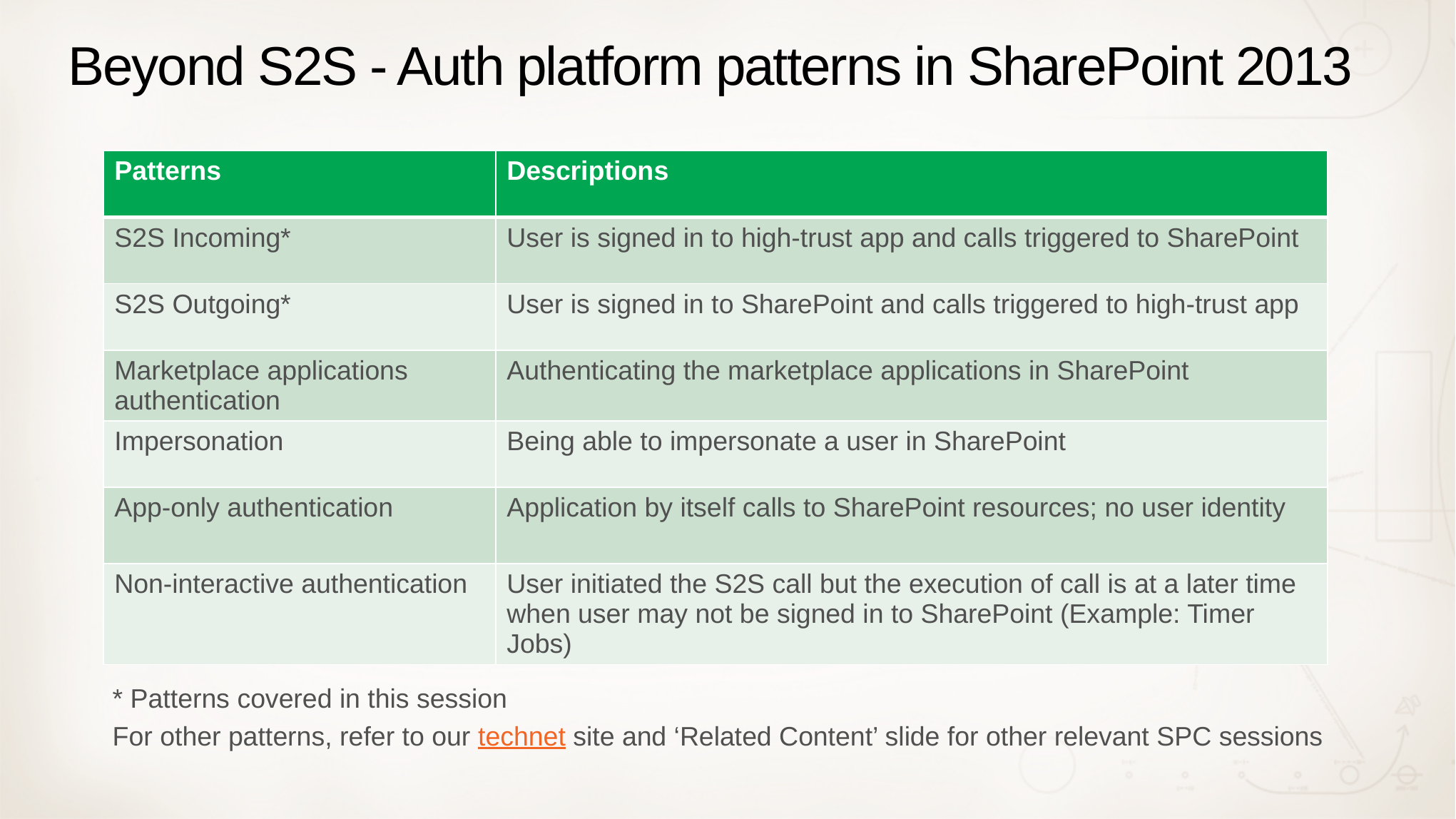

# Beyond S2S - Auth platform patterns in SharePoint 2013
| Patterns | Descriptions |
| --- | --- |
| S2S Incoming\* | User is signed in to high-trust app and calls triggered to SharePoint |
| S2S Outgoing\* | User is signed in to SharePoint and calls triggered to high-trust app |
| Marketplace applications authentication | Authenticating the marketplace applications in SharePoint |
| Impersonation | Being able to impersonate a user in SharePoint |
| App-only authentication | Application by itself calls to SharePoint resources; no user identity |
| Non-interactive authentication | User initiated the S2S call but the execution of call is at a later time when user may not be signed in to SharePoint (Example: Timer Jobs) |
* Patterns covered in this session
For other patterns, refer to our technet site and ‘Related Content’ slide for other relevant SPC sessions